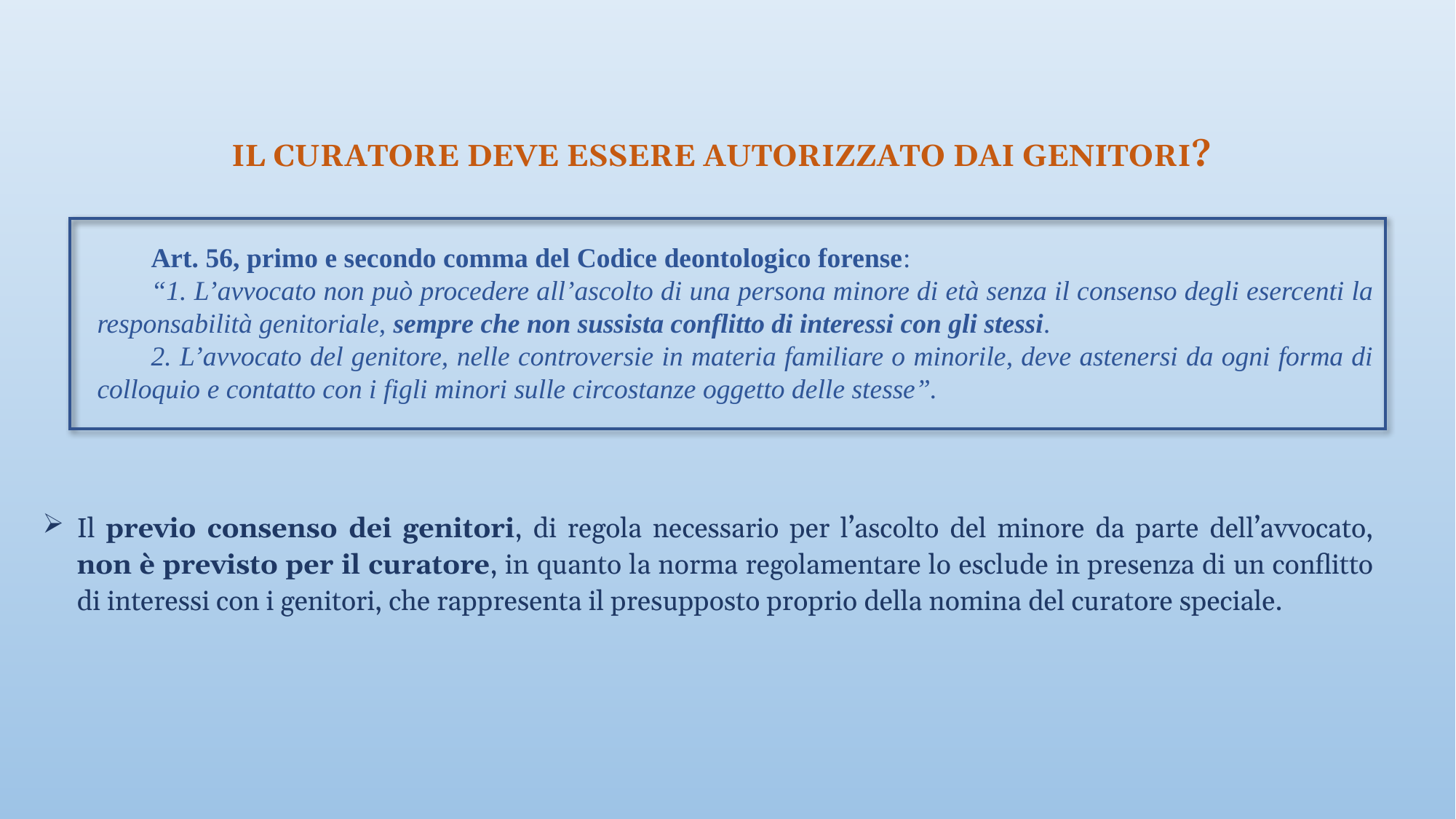

IL CURATORE DEVE ESSERE AUTORIZZATO DAI GENITORI?

Art. 56, primo e secondo comma del Codice deontologico forense:
“1. L’avvocato non può procedere all’ascolto di una persona minore di età senza il consenso degli esercenti la responsabilità genitoriale, sempre che non sussista conflitto di interessi con gli stessi.
2. L’avvocato del genitore, nelle controversie in materia familiare o minorile, deve astenersi da ogni forma di colloquio e contatto con i figli minori sulle circostanze oggetto delle stesse”.

Il previo consenso dei genitori, di regola necessario per l’ascolto del minore da parte dell’avvocato, non è previsto per il curatore, in quanto la norma regolamentare lo esclude in presenza di un conflitto di interessi con i genitori, che rappresenta il presupposto proprio della nomina del curatore speciale.